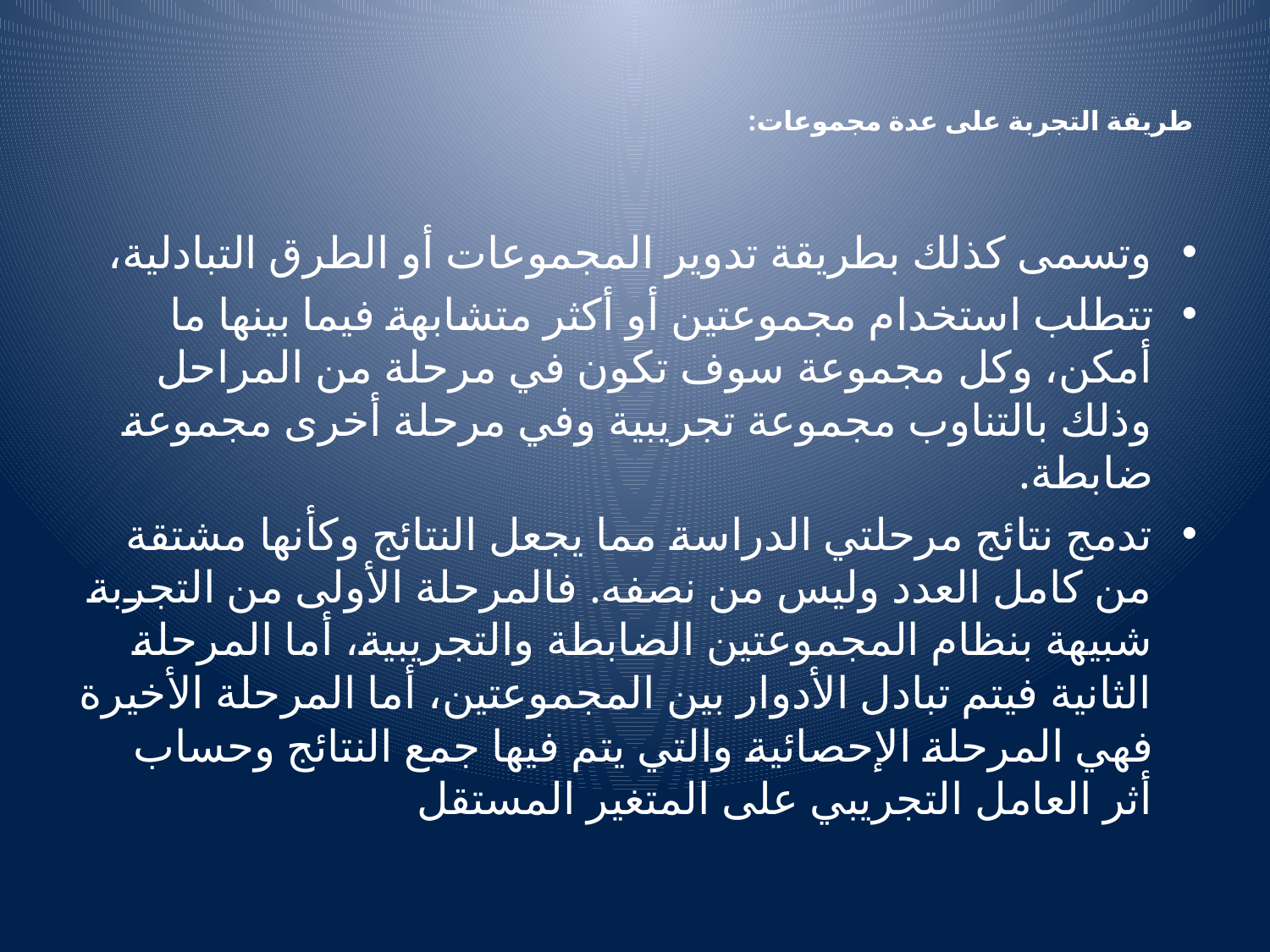

# طريقة التجربة على عدة مجموعات:
وتسمى كذلك بطريقة تدوير المجموعات أو الطرق التبادلية،
تتطلب استخدام مجموعتين أو أكثر متشابهة فيما بينها ما أمكن، وكل مجموعة سوف تكون في مرحلة من المراحل وذلك بالتناوب مجموعة تجريبية وفي مرحلة أخرى مجموعة ضابطة.
تدمج نتائج مرحلتي الدراسة مما يجعل النتائج وكأنها مشتقة من كامل العدد وليس من نصفه. فالمرحلة الأولى من التجربة شبيهة بنظام المجموعتين الضابطة والتجريبية، أما المرحلة الثانية فيتم تبادل الأدوار بين المجموعتين، أما المرحلة الأخيرة فهي المرحلة الإحصائية والتي يتم فيها جمع النتائج وحساب أثر العامل التجريبي على المتغير المستقل